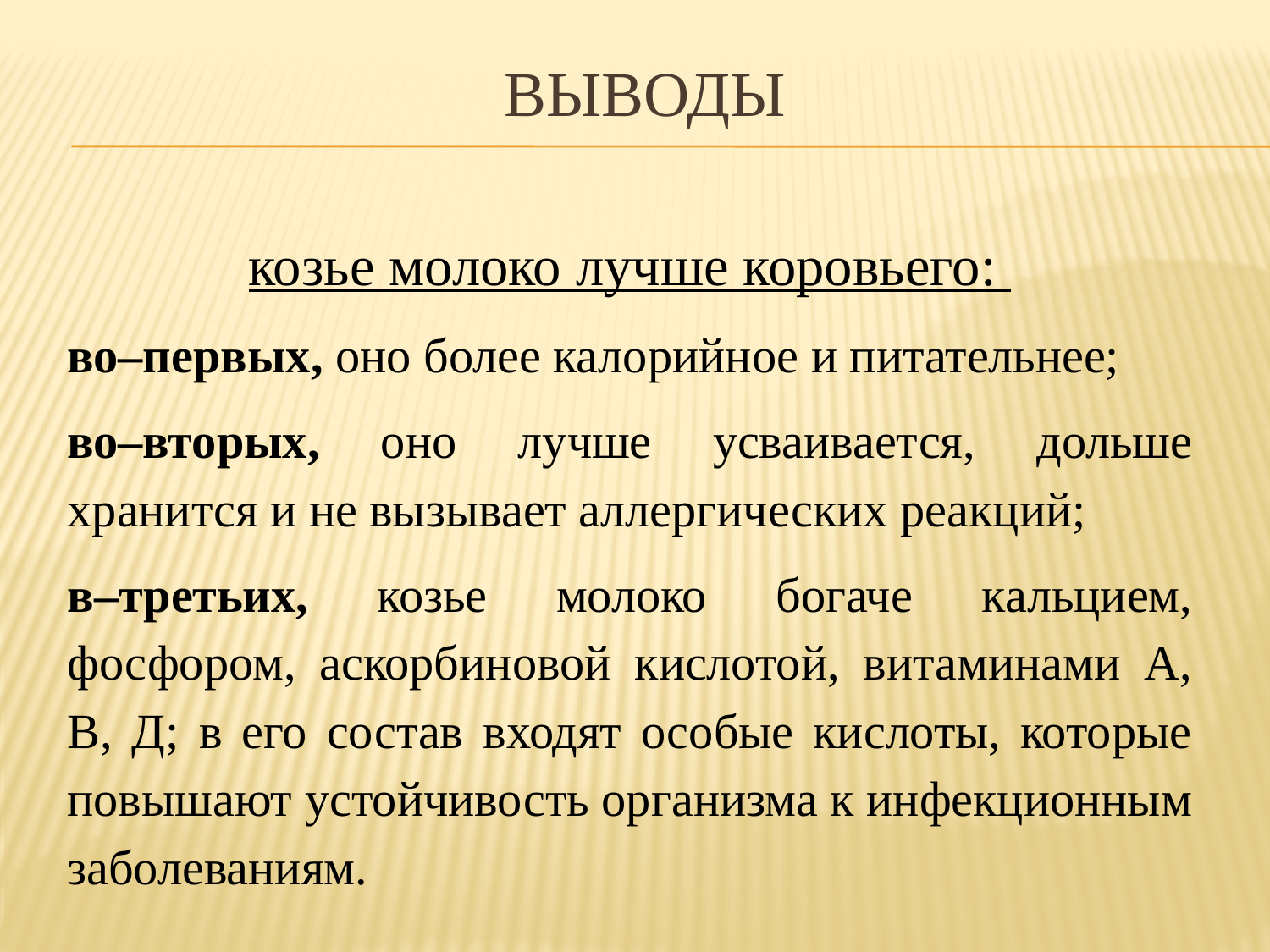

# Выводы
козье молоко лучше коровьего:
во–первых, оно более калорийное и питательнее;
во–вторых, оно лучше усваивается, дольше хранится и не вызывает аллергических реакций;
в–третьих, козье молоко богаче кальцием, фосфором, аскорбиновой кислотой, витаминами А, В, Д; в его состав входят особые кислоты, которые повышают устойчивость организма к инфекционным заболеваниям.